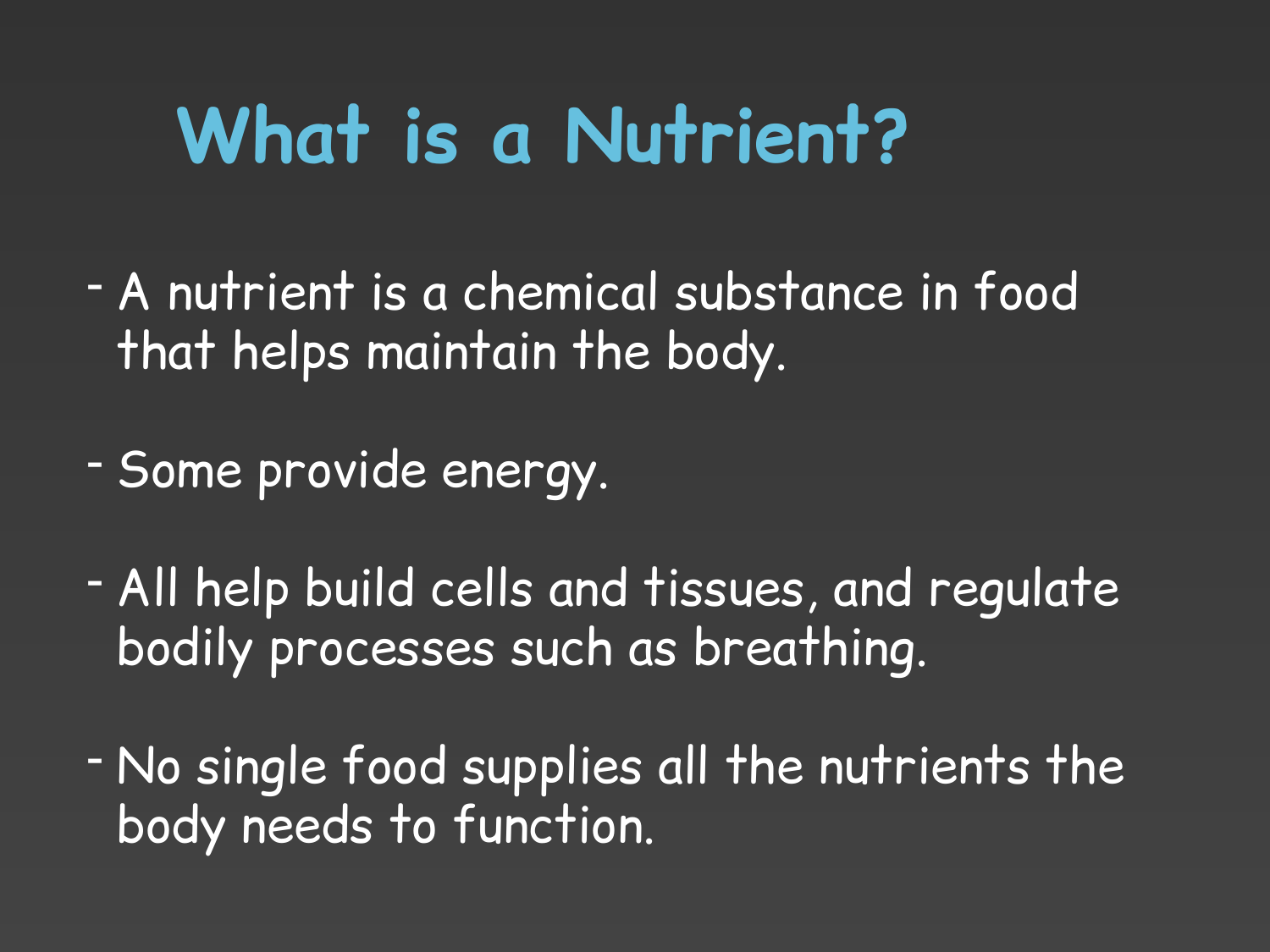

# What is a Nutrient?
A nutrient is a chemical substance in food that helps maintain the body.

Some provide energy.

All help build cells and tissues, and regulate bodily processes such as breathing.

No single food supplies all the nutrients the body needs to function.